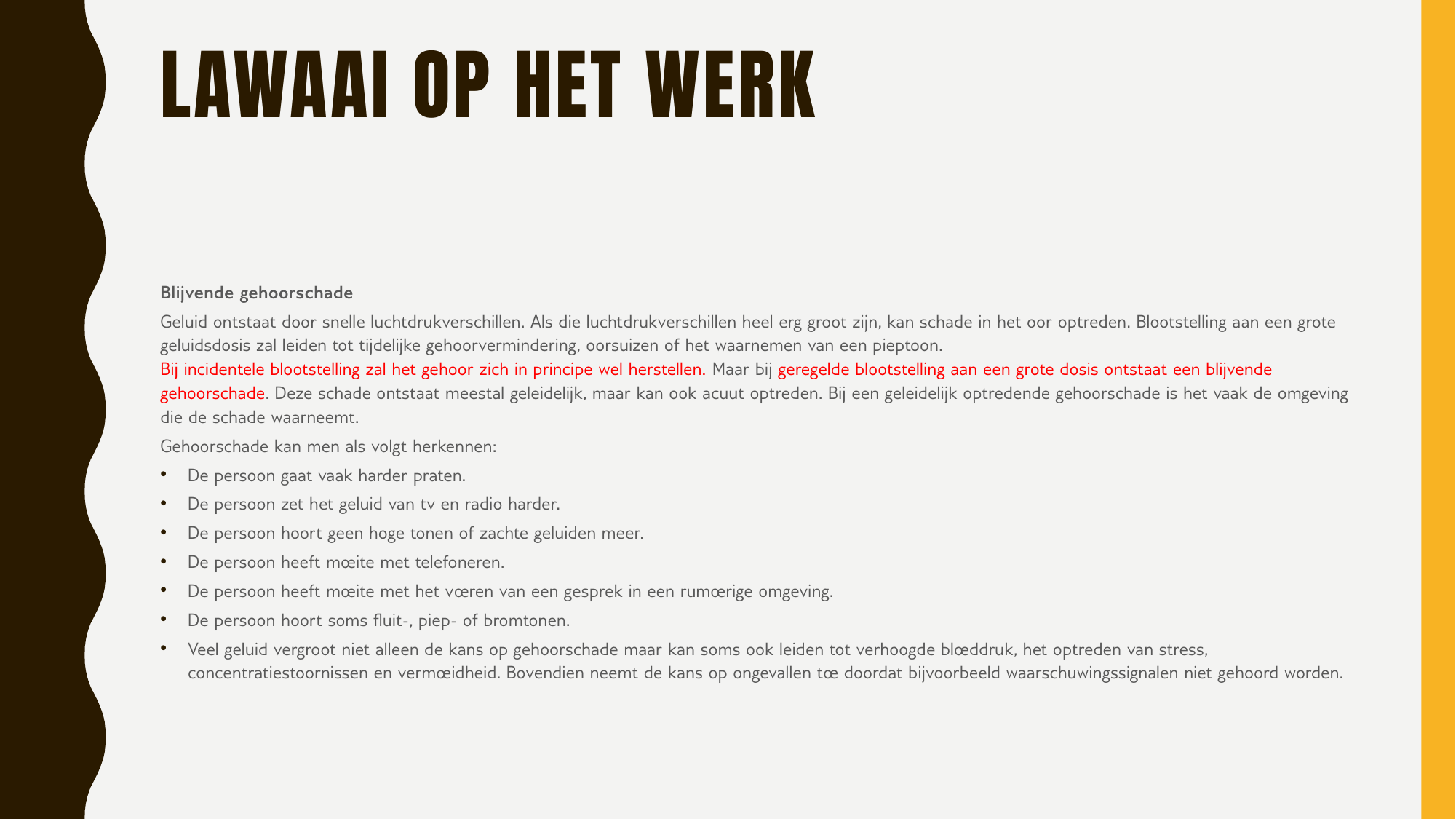

# Lawaai op het werk
Blijvende gehoorschade
Geluid ontstaat door snelle luchtdrukverschillen. Als die luchtdrukverschillen heel erg groot zijn, kan schade in het oor optreden. Blootstelling aan een grote geluidsdosis zal leiden tot tijdelijke gehoorvermindering, oorsuizen of het waarnemen van een pieptoon. 
Bij incidentele blootstelling zal het gehoor zich in principe wel herstellen. Maar bij geregelde blootstelling aan een grote dosis ontstaat een blijvende gehoorschade. Deze schade ontstaat meestal geleidelijk, maar kan ook acuut optreden. Bij een geleidelijk optredende gehoorschade is het vaak de omgeving die de schade waarneemt.
Gehoorschade kan men als volgt herkennen:
De persoon gaat vaak harder praten.
De persoon zet het geluid van tv en radio harder.
De persoon hoort geen hoge tonen of zachte geluiden meer.
De persoon heeft moeite met telefoneren.
De persoon heeft moeite met het voeren van een gesprek in een rumoerige omgeving.
De persoon hoort soms fluit-, piep- of bromtonen.
Veel geluid vergroot niet alleen de kans op gehoorschade maar kan soms ook leiden tot verhoogde bloeddruk, het optreden van stress, concentratiestoornissen en vermoeidheid. Bovendien neemt de kans op ongevallen toe doordat bijvoorbeeld waarschuwingssignalen niet gehoord worden.